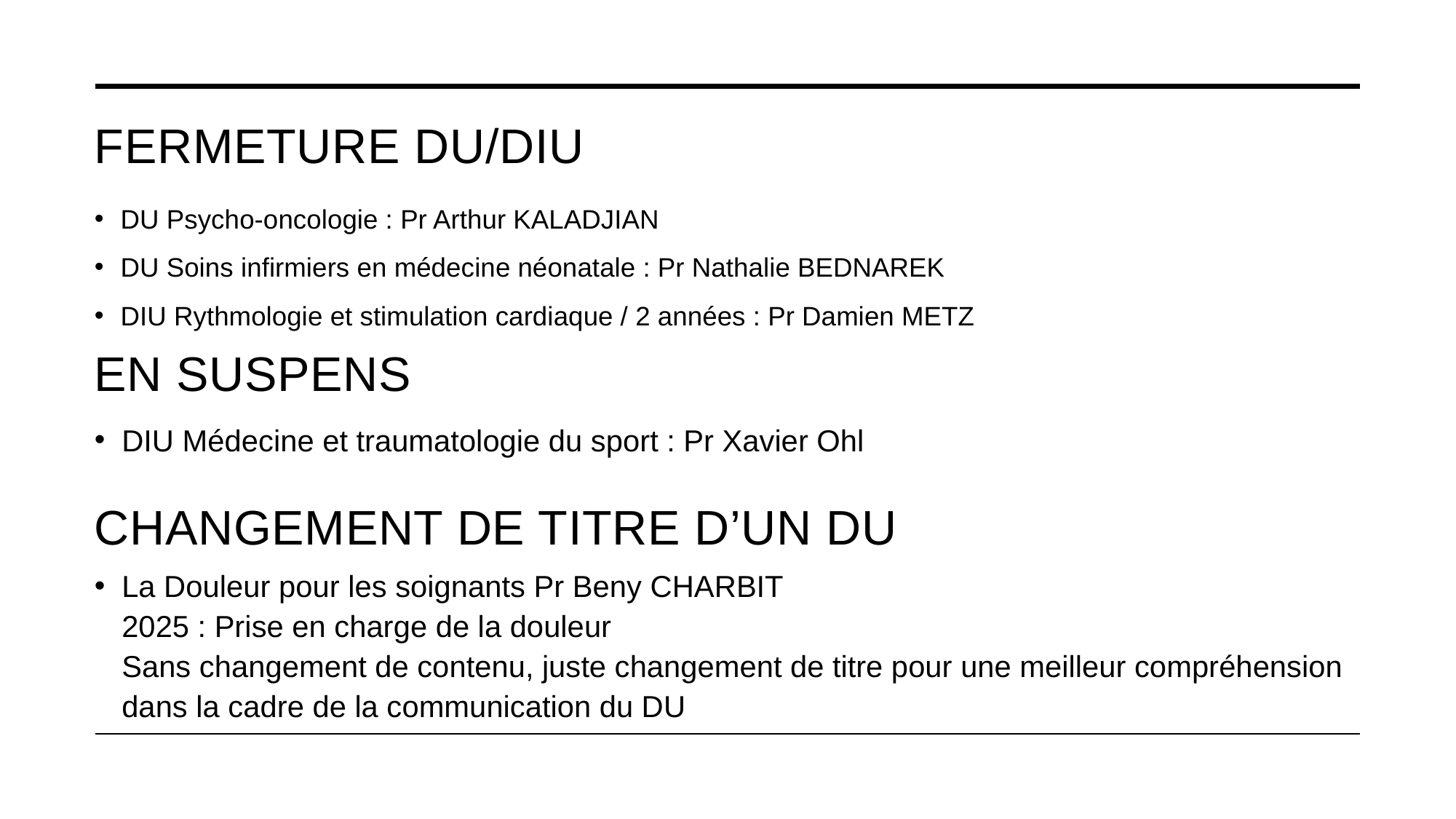

# Fermeture DU/DIU
DU Psycho-oncologie : Pr Arthur KALADJIAN
DU Soins infirmiers en médecine néonatale : Pr Nathalie BEDNAREK
DIU Rythmologie et stimulation cardiaque / 2 années : Pr Damien METZ

En suspens
DIU Médecine et traumatologie du sport : Pr Xavier Ohl

Changement De titre d’Un DU

La Douleur pour les soignants Pr Beny CHARBIT
2025 : Prise en charge de la douleur
Sans changement de contenu, juste changement de titre pour une meilleur compréhension dans la cadre de la communication du DU